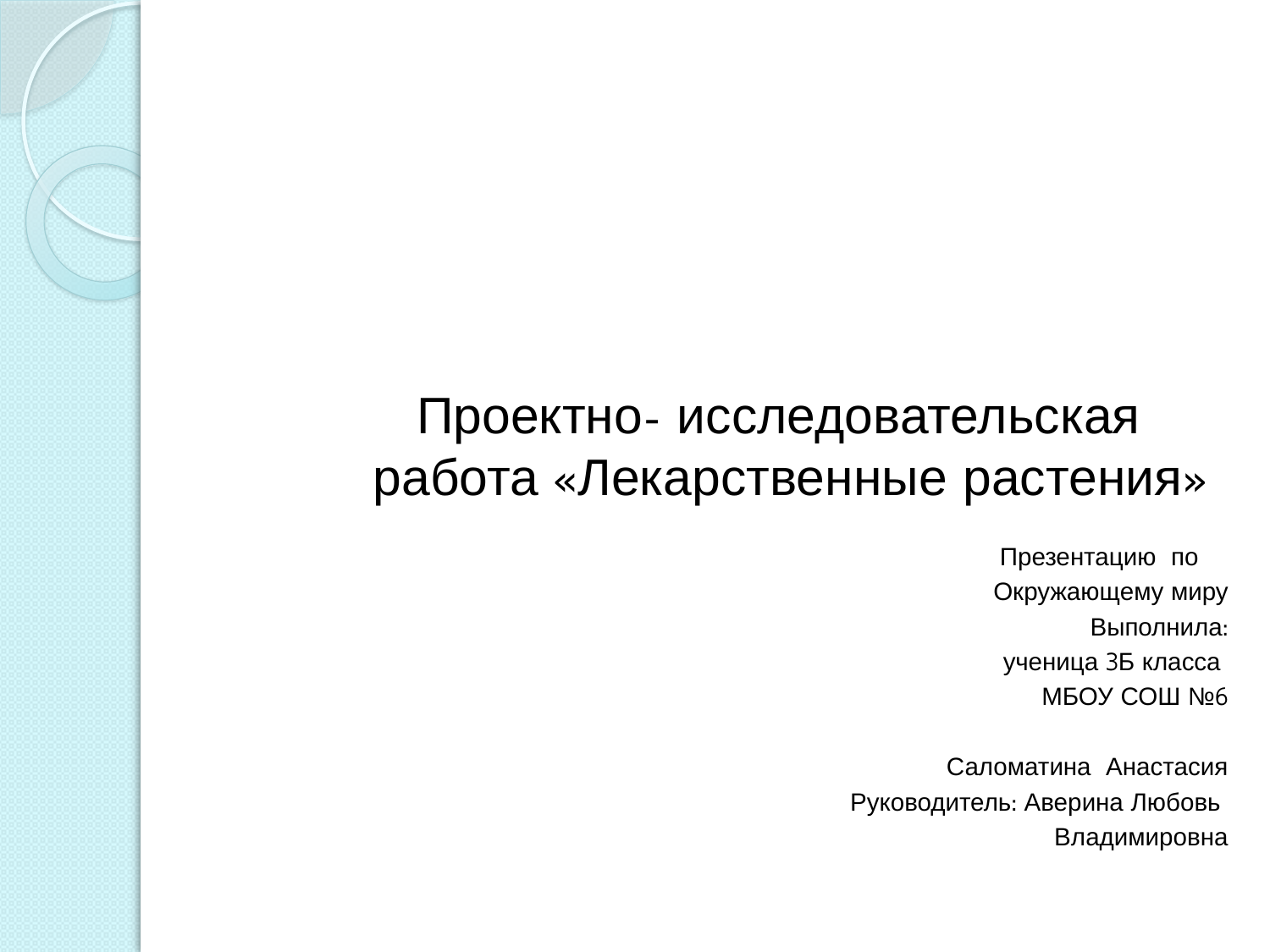

#
Проектно- исследовательская работа «Лекарственные растения»

Презентацию  по
Окружающему миру
Выполнила:
 ученица 3Б класса
МБОУ СОШ №6

Саломатина  Анастасия
Руководитель: Аверина Любовь
Владимировна